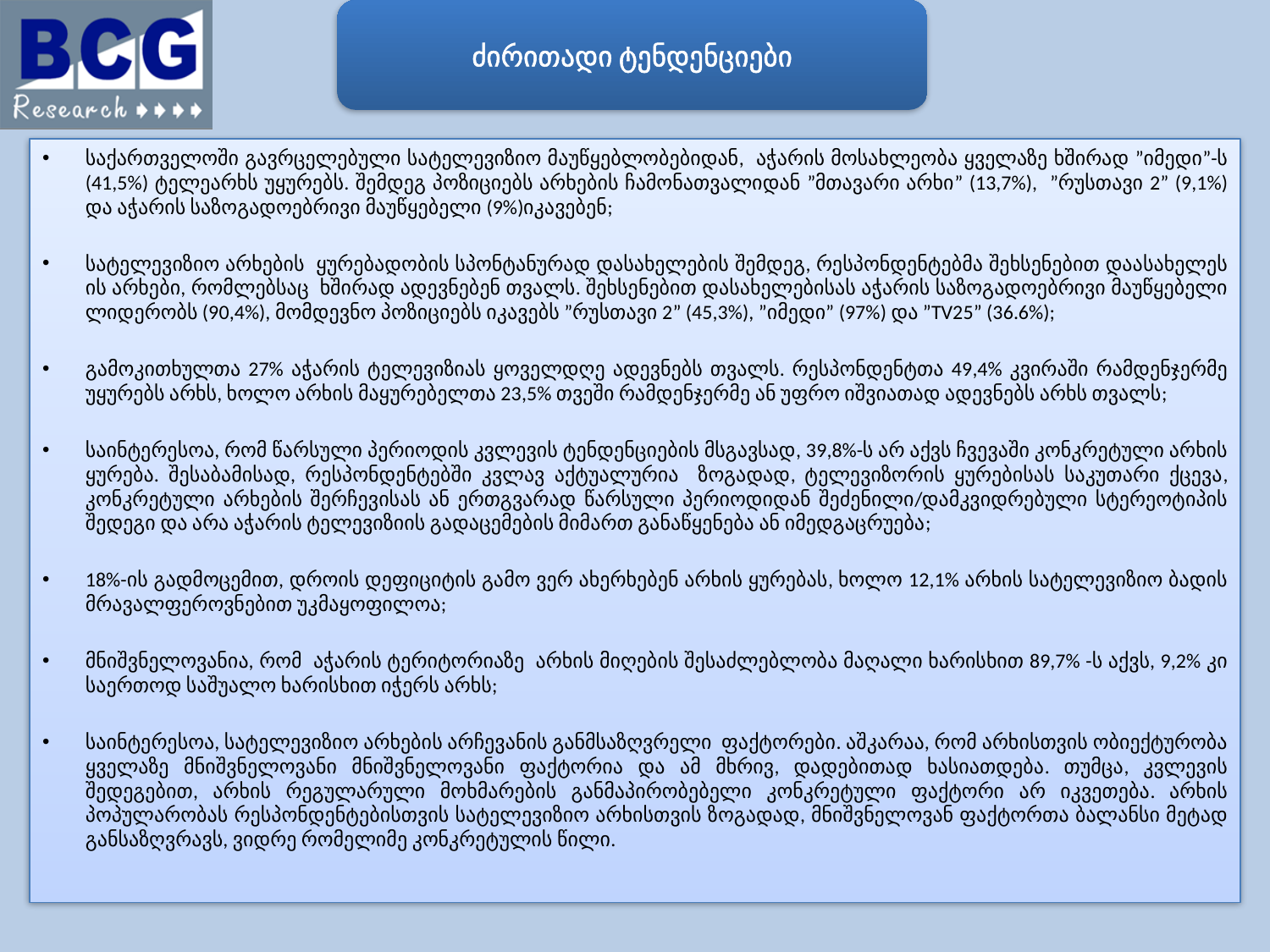

ძირითადი ტენდენციები
საქართველოში გავრცელებული სატელევიზიო მაუწყებლობებიდან,  აჭარის მოსახლეობა ყველაზე ხშირად ”იმედი”-ს (41,5%) ტელეარხს უყურებს. შემდეგ პოზიციებს არხების ჩამონათვალიდან ”მთავარი არხი” (13,7%),  ”რუსთავი 2” (9,1%) და აჭარის საზოგადოებრივი მაუწყებელი (9%)იკავებენ;

სატელევიზიო არხების  ყურებადობის სპონტანურად დასახელების შემდეგ, რესპონდენტებმა შეხსენებით დაასახელეს ის არხები, რომლებსაც  ხშირად ადევნებენ თვალს. შეხსენებით დასახელებისას აჭარის საზოგადოებრივი მაუწყებელი ლიდერობს (90,4%), მომდევნო პოზიციებს იკავებს ”რუსთავი 2” (45,3%), ”იმედი” (97%) და ”TV25” (36.6%);

გამოკითხულთა 27% აჭარის ტელევიზიას ყოველდღე ადევნებს თვალს. რესპონდენტთა 49,4% კვირაში რამდენჯერმე უყურებს არხს, ხოლო არხის მაყურებელთა 23,5% თვეში რამდენჯერმე ან უფრო იშვიათად ადევნებს არხს თვალს;

საინტერესოა, რომ წარსული პერიოდის კვლევის ტენდენციების მსგავსად, 39,8%-ს არ აქვს ჩვევაში კონკრეტული არხის ყურება. შესაბამისად, რესპონდენტებში კვლავ აქტუალურია  ზოგადად, ტელევიზორის ყურებისას საკუთარი ქცევა, კონკრეტული არხების შერჩევისას ან ერთგვარად წარსული პერიოდიდან შეძენილი/დამკვიდრებული სტერეოტიპის შედეგი და არა აჭარის ტელევიზიის გადაცემების მიმართ განაწყენება ან იმედგაცრუება;

18%-ის გადმოცემით, დროის დეფიციტის გამო ვერ ახერხებენ არხის ყურებას, ხოლო 12,1% არხის სატელევიზიო ბადის მრავალფეროვნებით უკმაყოფილოა;

მნიშვნელოვანია, რომ  აჭარის ტერიტორიაზე  არხის მიღების შესაძლებლობა მაღალი ხარისხით 89,7% -ს აქვს, 9,2% კი საერთოდ საშუალო ხარისხით იჭერს არხს;

საინტერესოა, სატელევიზიო არხების არჩევანის განმსაზღვრელი  ფაქტორები. აშკარაა, რომ არხისთვის ობიექტურობა ყველაზე მნიშვნელოვანი მნიშვნელოვანი ფაქტორია და ამ მხრივ, დადებითად ხასიათდება. თუმცა, კვლევის შედეგებით, არხის რეგულარული მოხმარების განმაპირობებელი კონკრეტული ფაქტორი არ იკვეთება. არხის პოპულარობას რესპონდენტებისთვის სატელევიზიო არხისთვის ზოგადად, მნიშვნელოვან ფაქტორთა ბალანსი მეტად განსაზღვრავს, ვიდრე რომელიმე კონკრეტულის წილი.